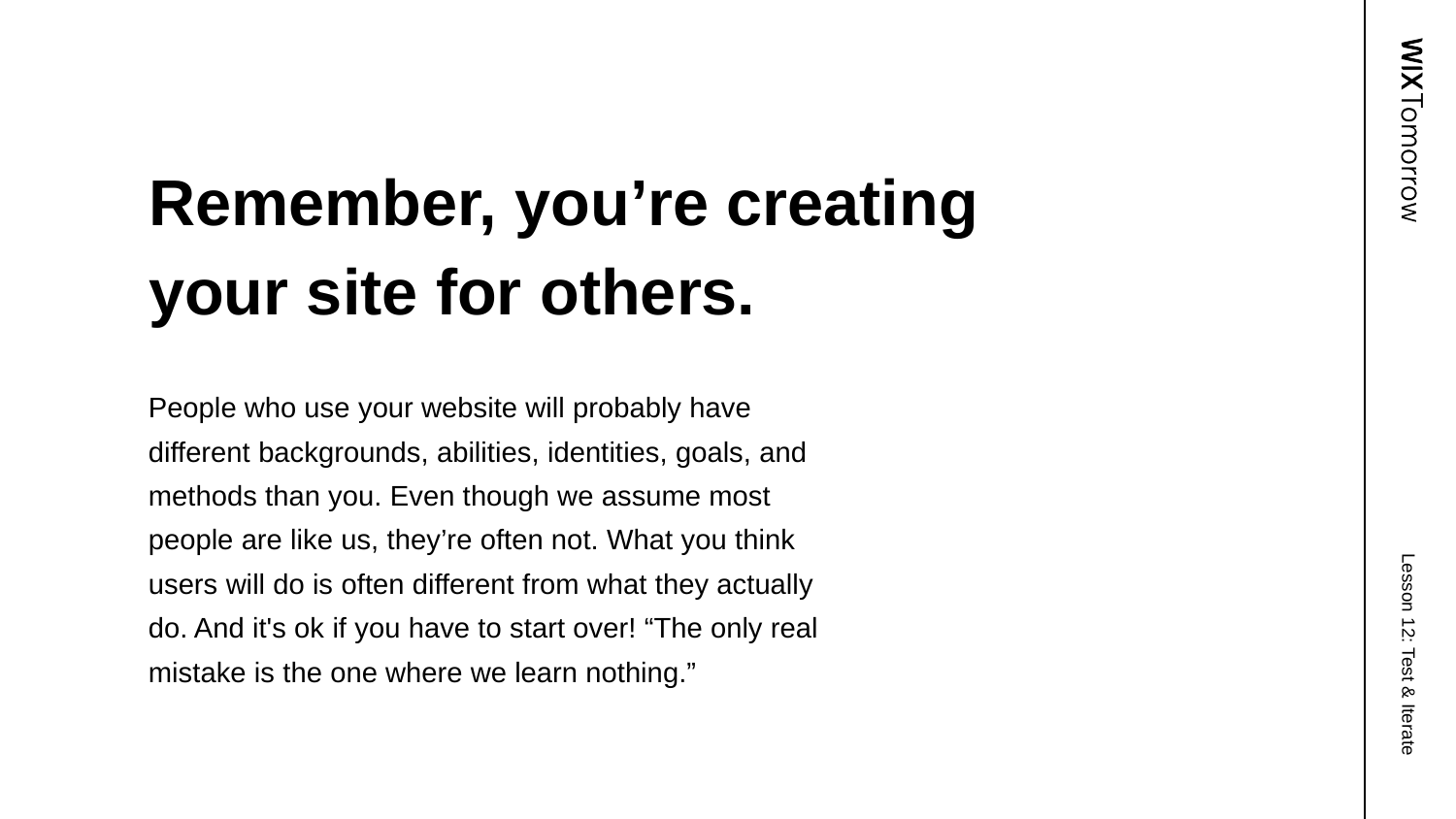

Remember, you’re creating your site for others.
People who use your website will probably have different backgrounds, abilities, identities, goals, and methods than you. Even though we assume most people are like us, they’re often not. What you think users will do is often different from what they actually do. And it's ok if you have to start over! “The only real mistake is the one where we learn nothing.”